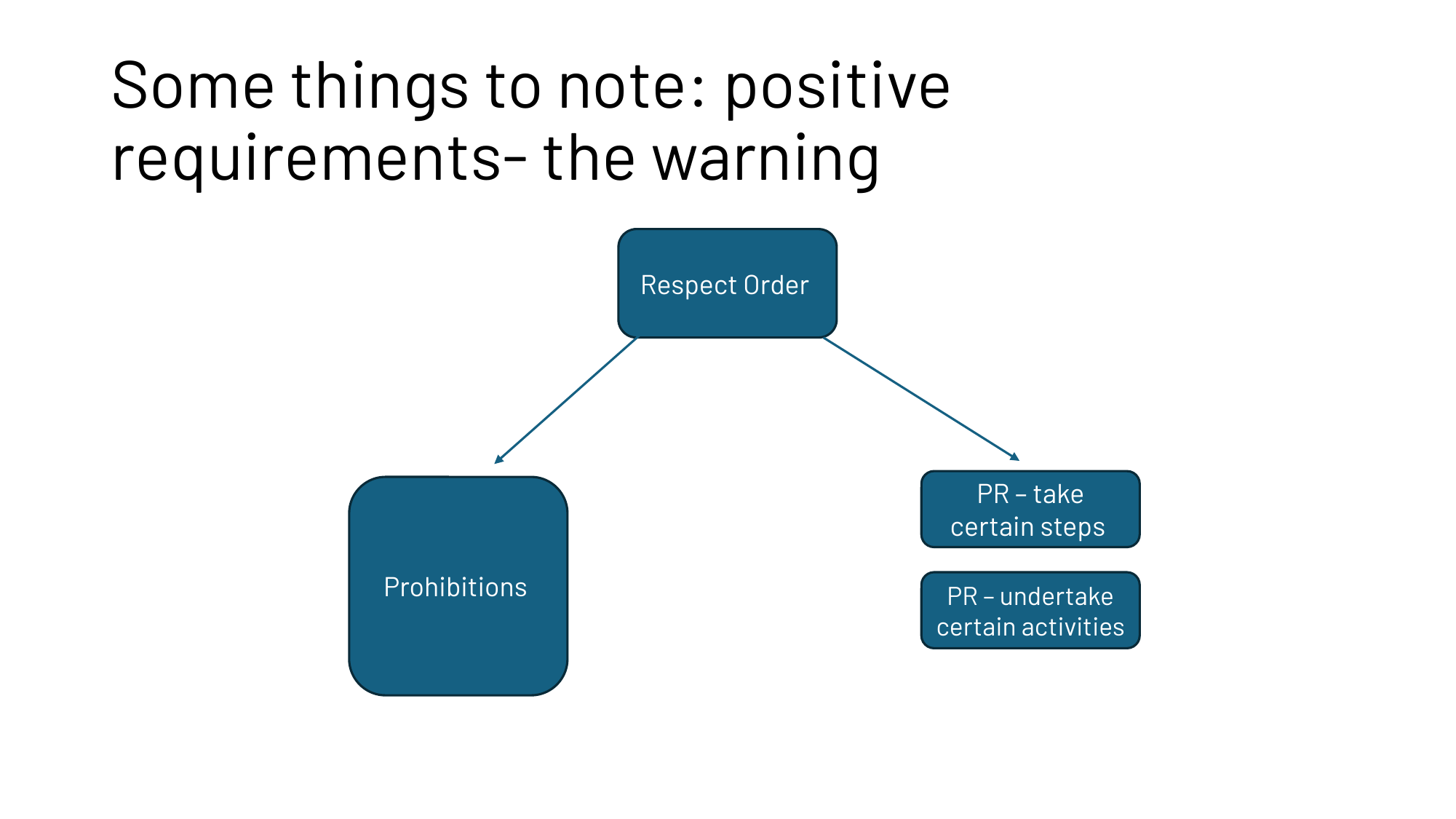

# Some things to note: positive requirements- the warning

Respect Order
PR – take certain steps
Prohibitions
PR – undertake certain activities